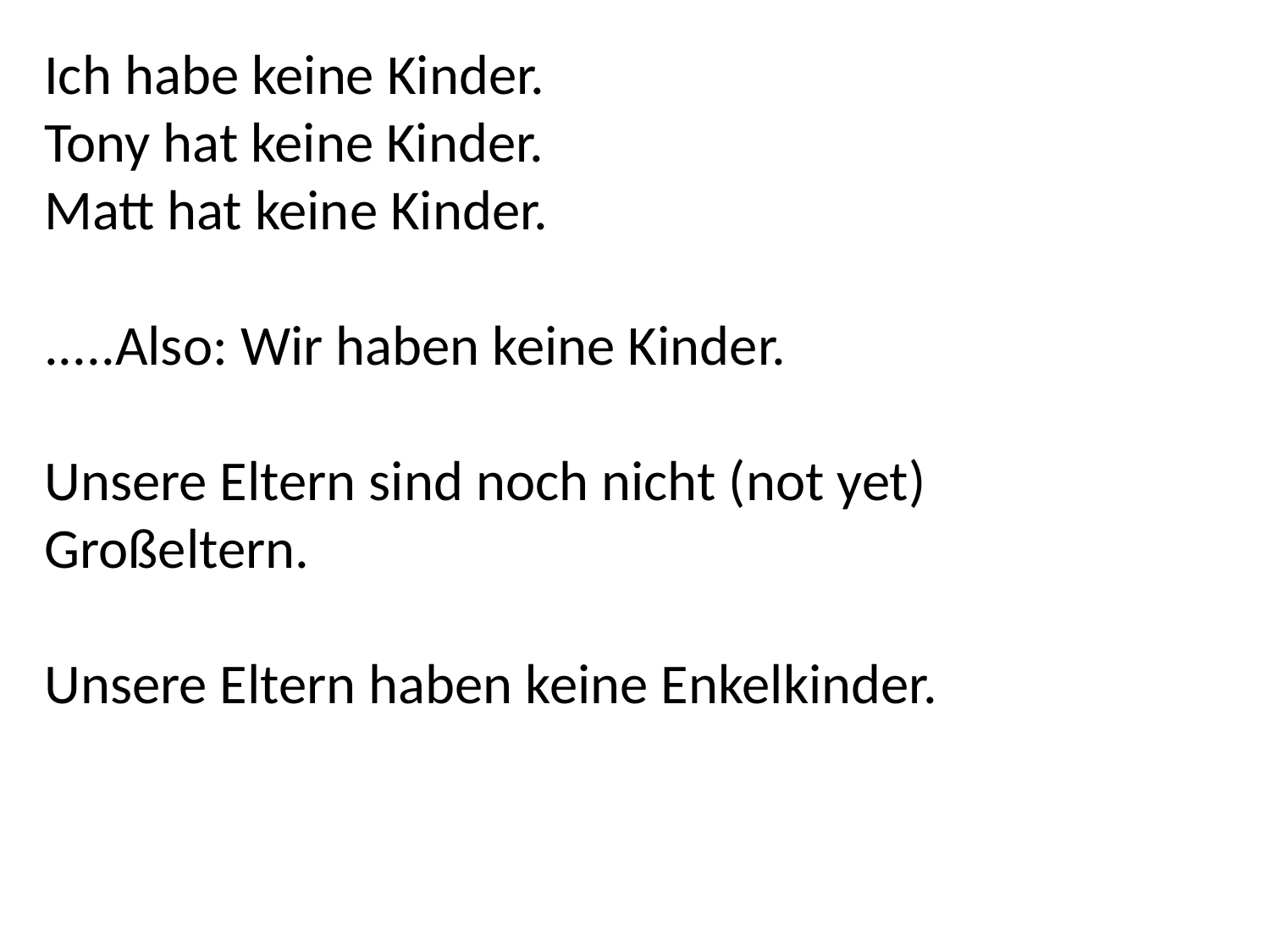

Ich habe keine Kinder.
Tony hat keine Kinder.
Matt hat keine Kinder.

.....Also: Wir haben keine Kinder.

Unsere Eltern sind noch nicht (not yet) Großeltern.

Unsere Eltern haben keine Enkelkinder.